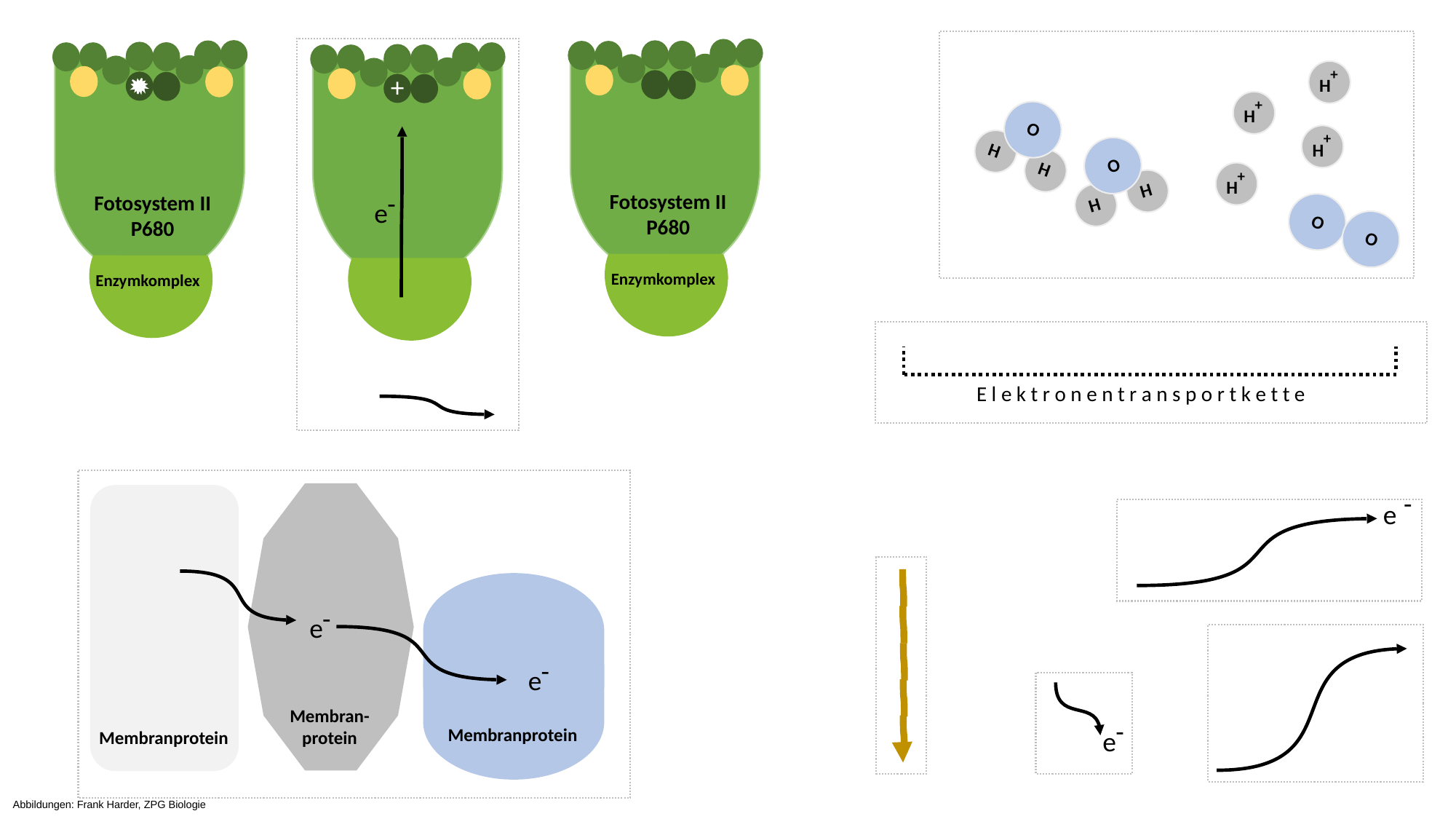

+

Fotosystem II
P680

Enzymkomplex

Fotosystem II
P680

Enzymkomplex

-
e
+
H

+
H

O

H

H
+
H

O

H

H
+
H

O

O

E l e k t r o n e n t r a n s p o r t k e t t e

-
e

-
e
-
e
Membran-protein
Membranprotein
Membranprotein

-
e
Abbildungen: Frank Harder, ZPG Biologie